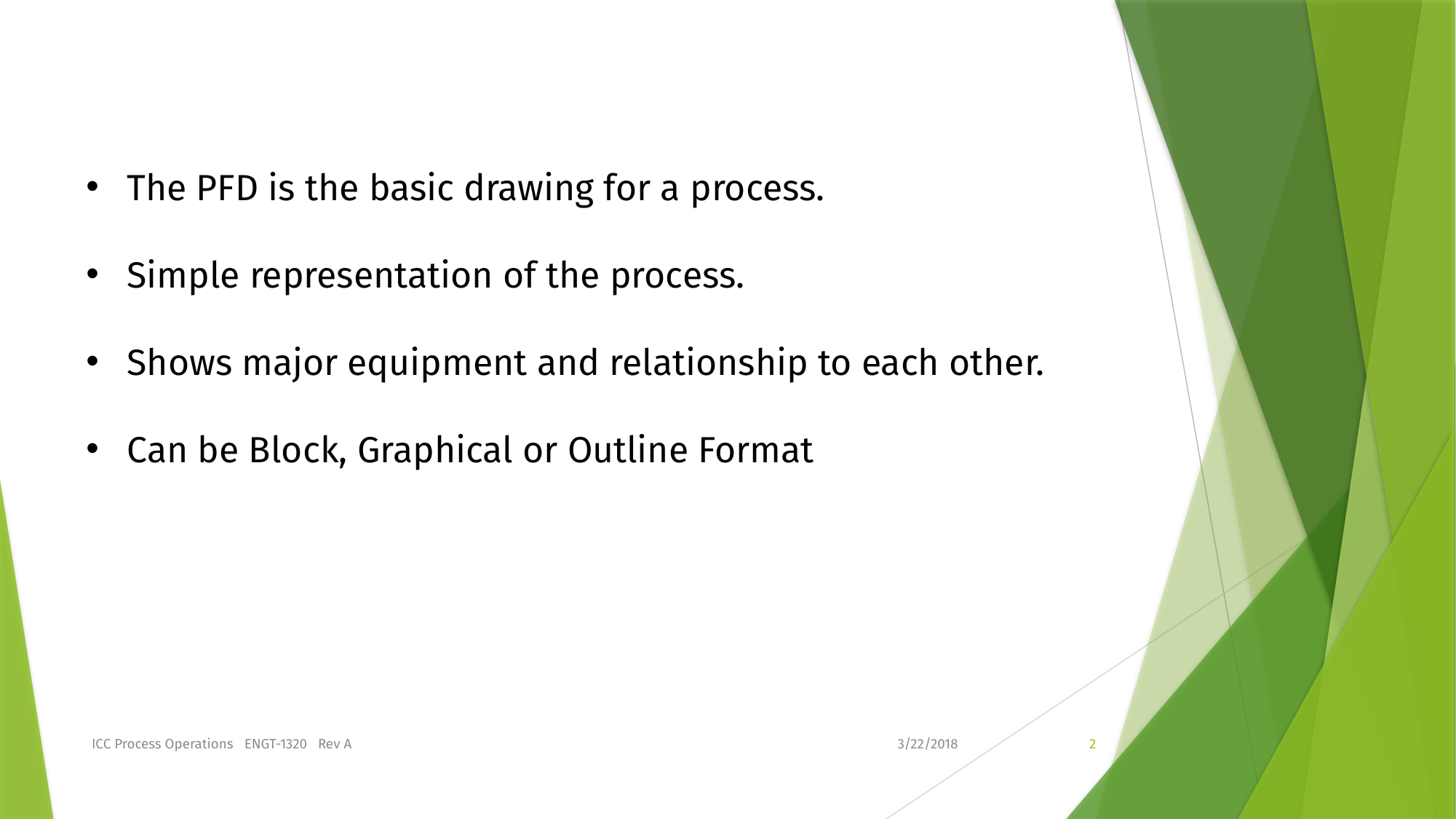

The PFD is the basic drawing for a process.

Simple representation of the process.

Shows major equipment and relationship to each other.

Can be Block, Graphical or Outline Format
ICC Process Operations   ENGT-1320   Rev A
3/22/2018
2